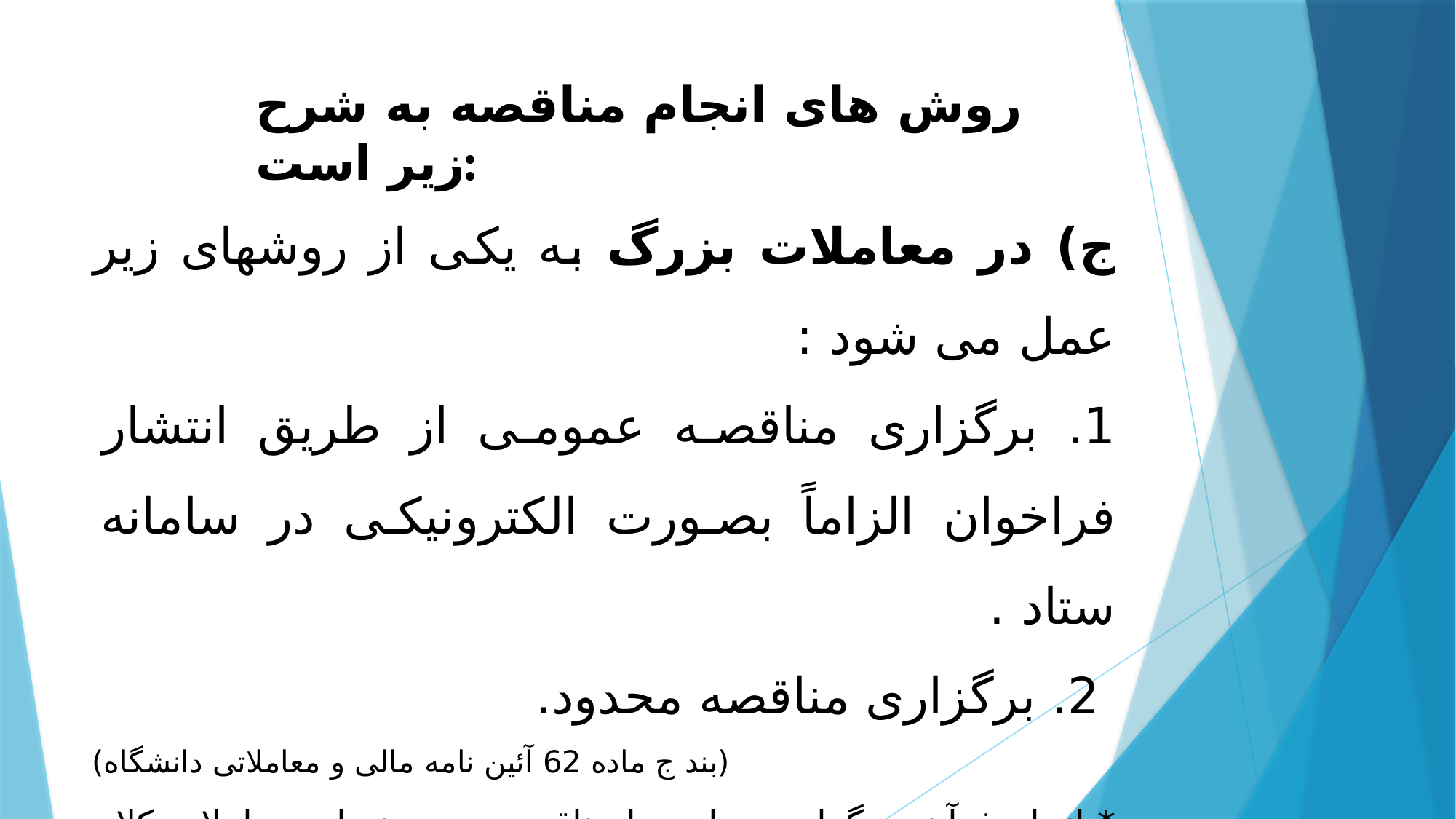

روش های انجام مناقصه به شرح زیر است:
ج) در معاملات بزرگ به یکی از روشهای زیر عمل می شود :
1. برگزاری مناقصه عمومی از طریق انتشار فراخوان الزاماً بصورت الکترونیکی در سامانه ستاد .
 2. برگزاری مناقصه محدود.
(بند ج ماده 62 آئین نامه مالی و معاملاتی دانشگاه)
* انجام فرآیند برگزاری مزایده یا مناقصه در حد نصاب معاملات کلان حداقل 3 ماه قبل از اتمام قرارداد فعلی الزامی است. (دستورالعمل 30000)